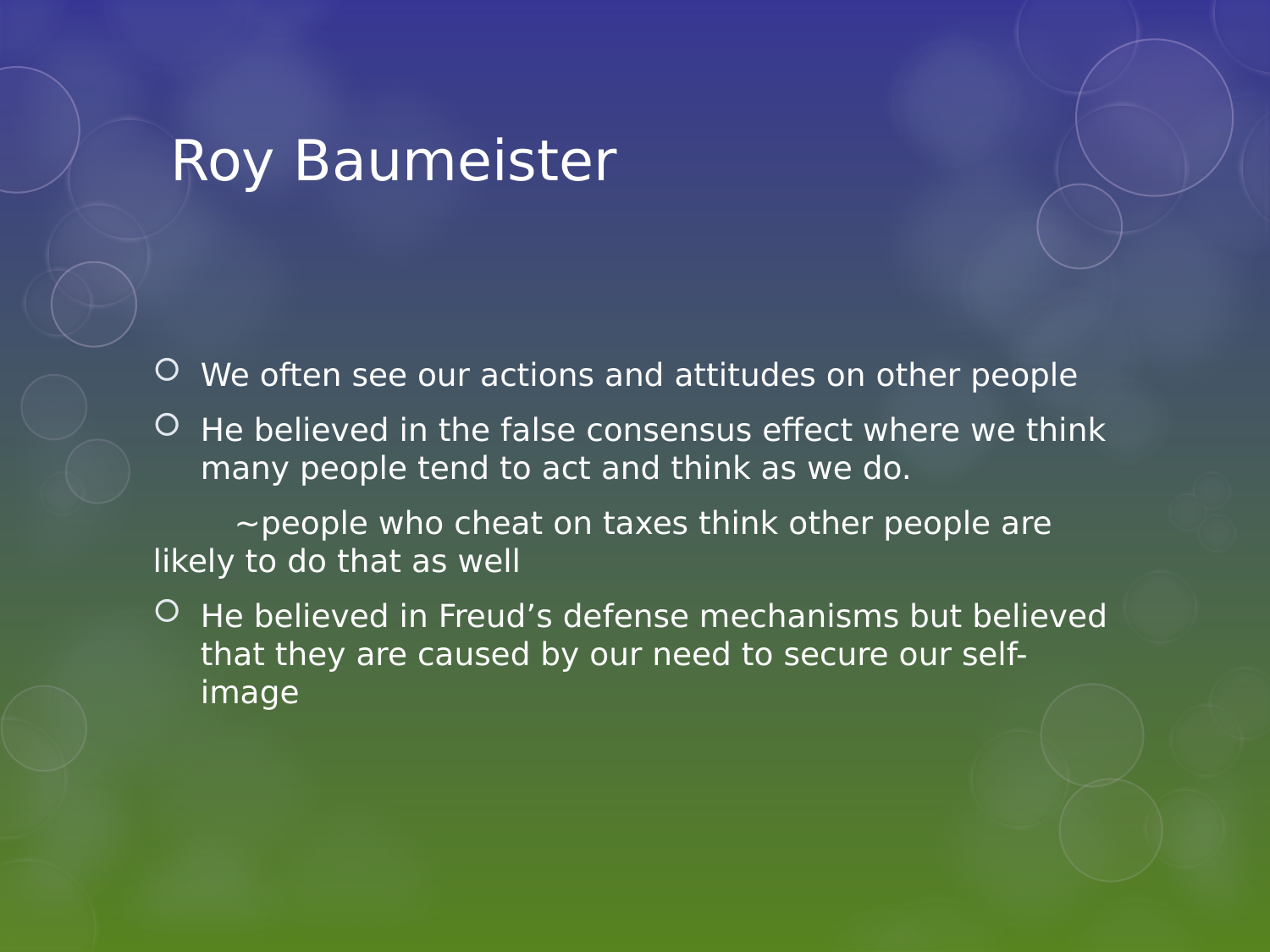

# Roy Baumeister
We often see our actions and attitudes on other people
He believed in the false consensus effect where we think many people tend to act and think as we do.
        ~people who cheat on taxes think other people are likely to do that as well
He believed in Freud’s defense mechanisms but believed that they are caused by our need to secure our self-image